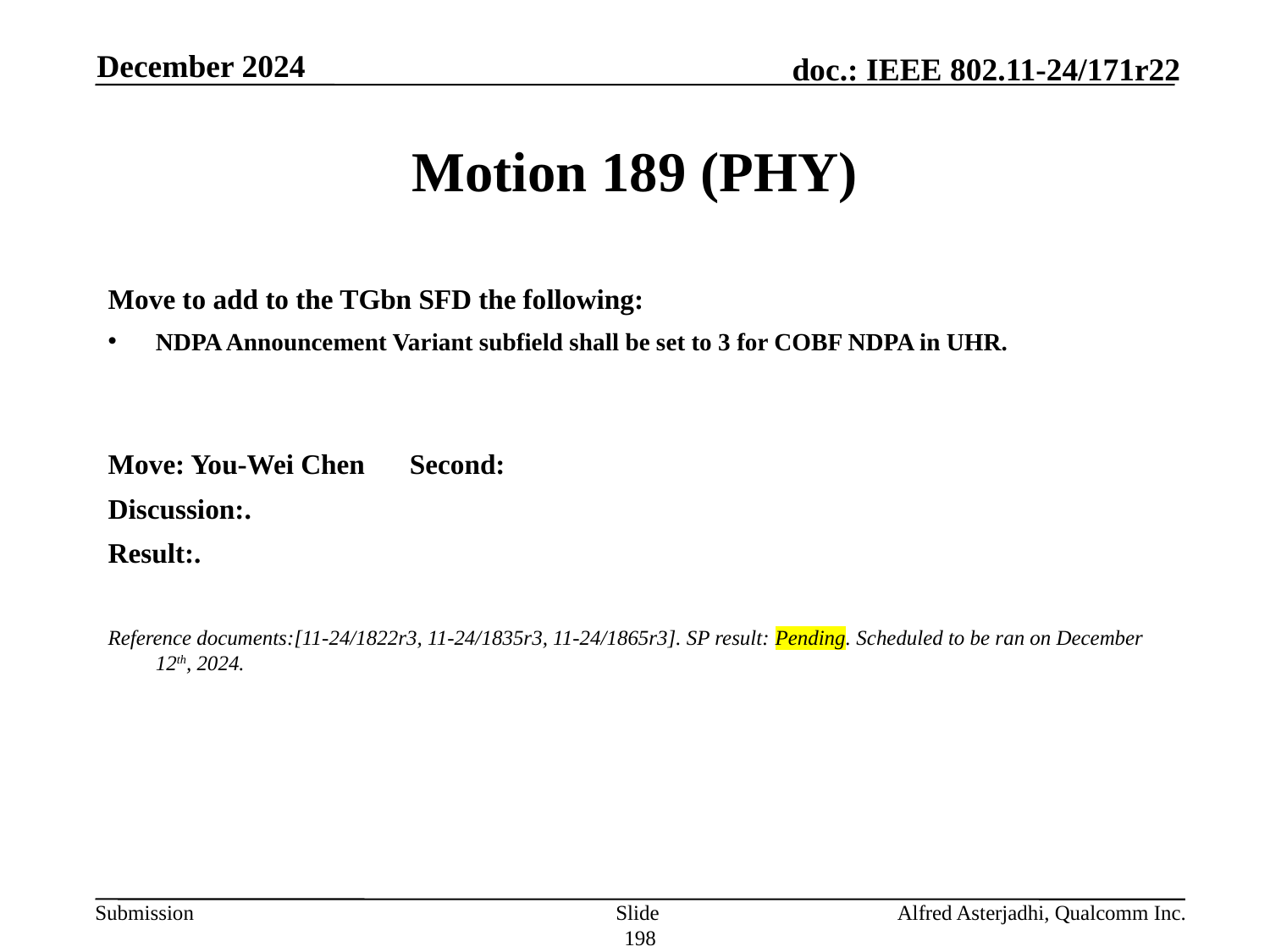

December 2024
# Motion 189 (PHY)
Move to add to the TGbn SFD the following:
NDPA Announcement Variant subfield shall be set to 3 for COBF NDPA in UHR.

Move: You-Wei Chen 	Second:
Discussion:.
Result:.

Reference documents:[11-24/1822r3, 11-24/1835r3, 11-24/1865r3]. SP result: Pending. Scheduled to be ran on December 12th, 2024.

Slide 198
Alfred Asterjadhi, Qualcomm Inc.